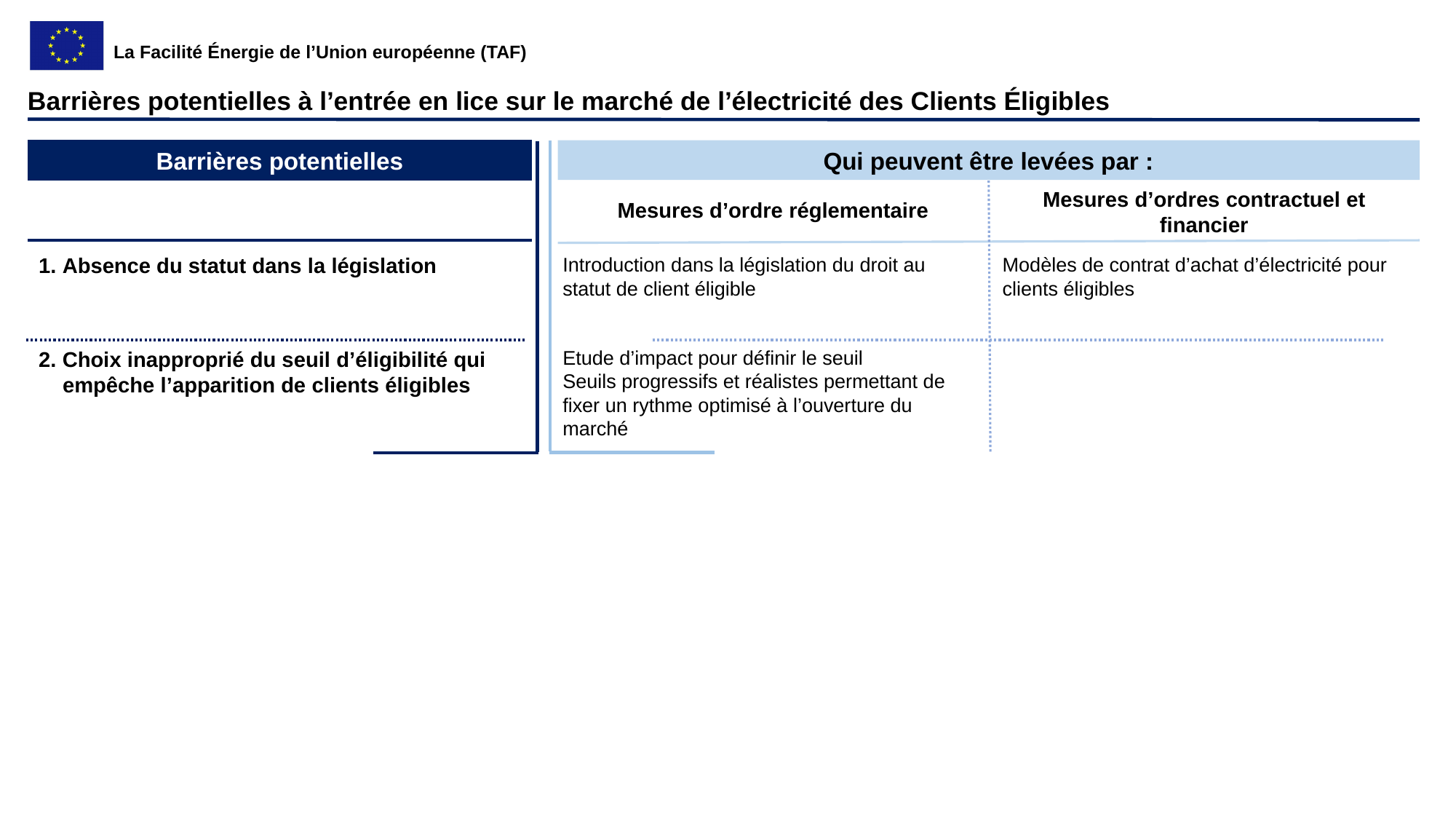

Barrières potentielles à l’entrée en lice sur le marché de l’électricité des Clients Éligibles
Barrières potentielles
Qui peuvent être levées par :
Mesures d’ordres contractuel et financier
Mesures d’ordre réglementaire
1. Absence du statut dans la législation
Introduction dans la législation du droit au statut de client éligible
Modèles de contrat d’achat d’électricité pour clients éligibles
Etude d’impact pour définir le seuil
Seuils progressifs et réalistes permettant de fixer un rythme optimisé à l’ouverture du marché
2. Choix inapproprié du seuil d’éligibilité qui
    empêche l’apparition de clients éligibles